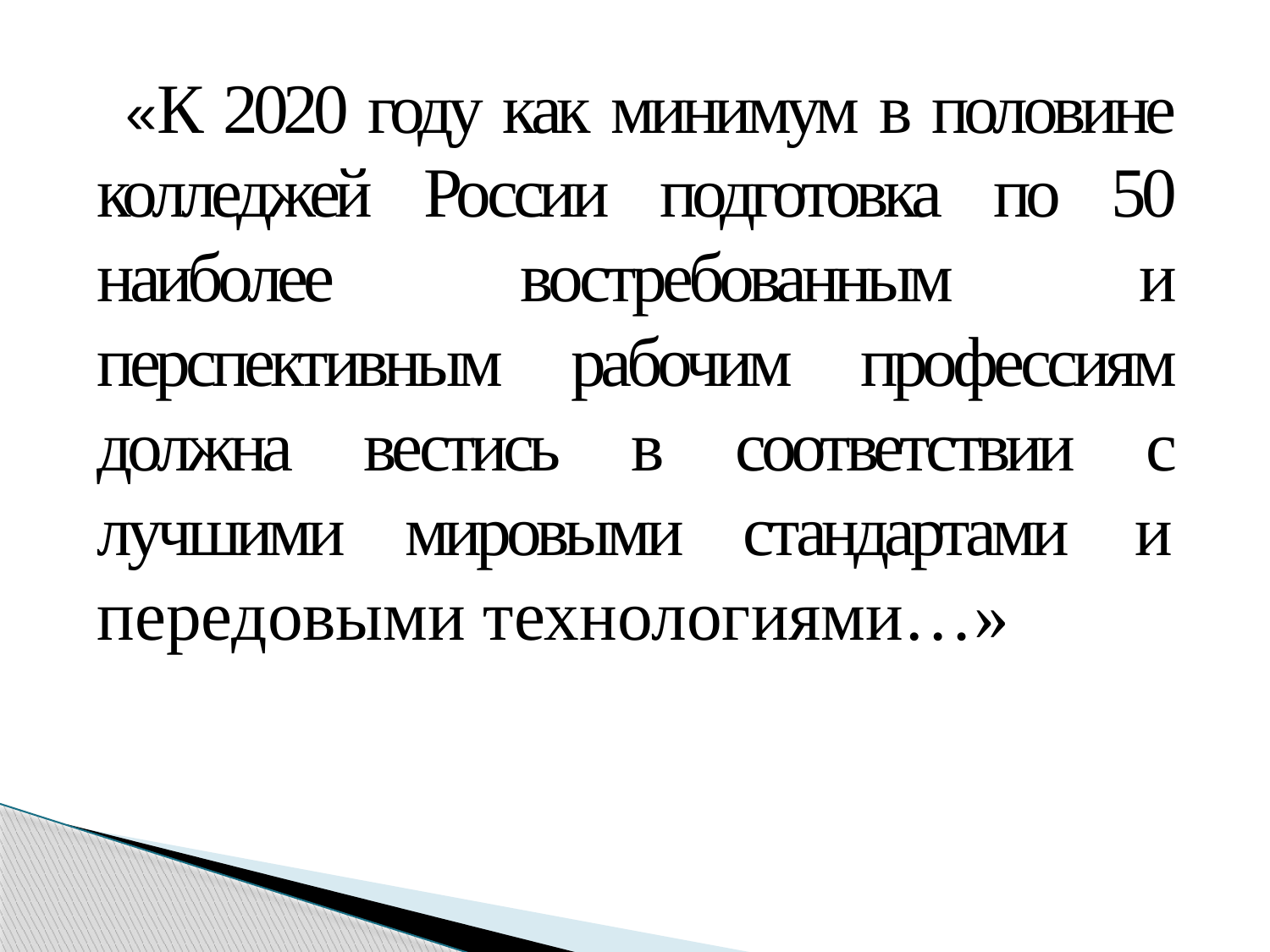

#
 «К 2020 году как минимум в половине колледжей России подготовка по 50 наиболее востребованным и перспективным рабочим профессиям должна вестись в соответствии с лучшими мировыми стандартами и передовыми технологиями…»